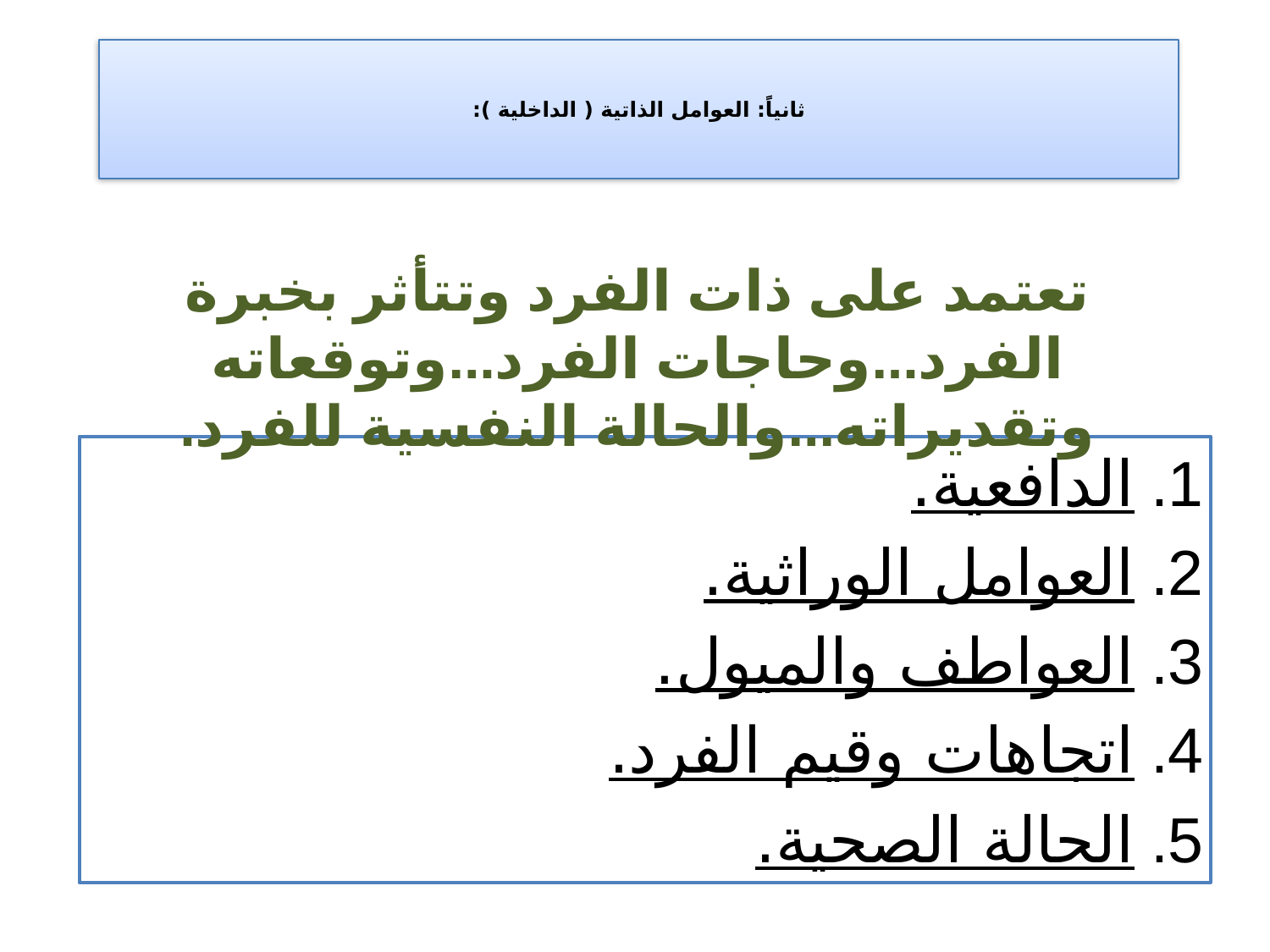

# ثانياً: العوامل الذاتية ( الداخلية ):
تعتمد على ذات الفرد وتتأثر بخبرة الفرد...وحاجات الفرد...وتوقعاته وتقديراته...والحالة النفسية للفرد.
الدافعية.
العوامل الوراثية.
العواطف والميول.
اتجاهات وقيم الفرد.
الحالة الصحية.